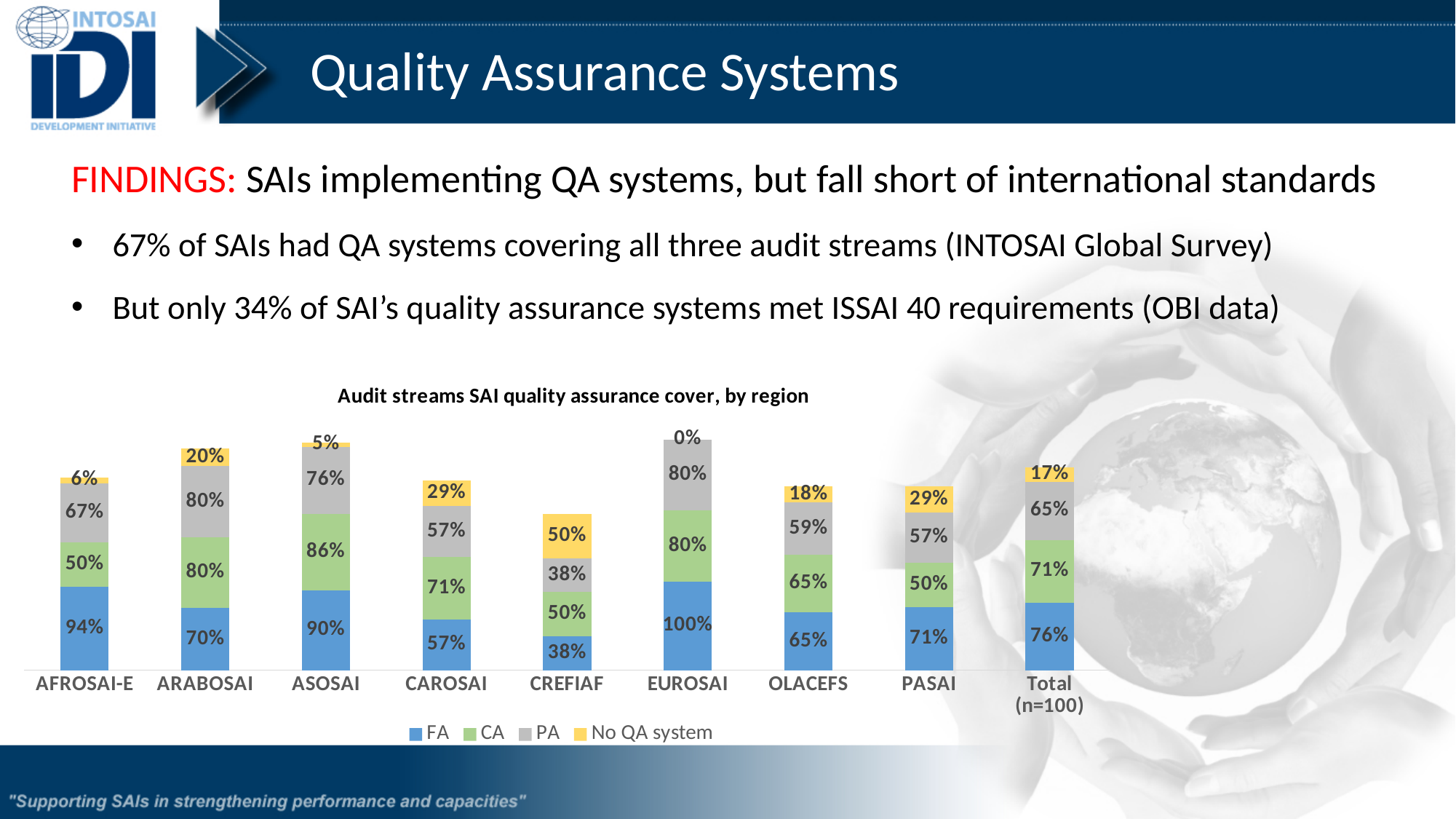

# Quality Assurance Systems
FINDINGS: SAIs implementing QA systems, but fall short of international standards
67% of SAIs had QA systems covering all three audit streams (INTOSAI Global Survey)
But only 34% of SAI’s quality assurance systems met ISSAI 40 requirements (OBI data)

### Chart: Audit streams SAI quality assurance cover, by region

| Category | FA | CA | PA | No QA system |
|---|---|---|---|---|
| AFROSAI-E | 0.94 | 0.5 | 0.67 | 0.06 |
| ARABOSAI | 0.7 | 0.8 | 0.8 | 0.2 |
| ASOSAI | 0.9 | 0.86 | 0.76 | 0.05 |
| CAROSAI | 0.57 | 0.71 | 0.57 | 0.29 |
| CREFIAF | 0.38 | 0.5 | 0.38 | 0.5 |
| EUROSAI | 1.0 | 0.8 | 0.8 | 0.0 |
| OLACEFS | 0.65 | 0.65 | 0.59 | 0.18 |
| PASAI | 0.71 | 0.5 | 0.57 | 0.29 |
| Total (n=100) | 0.76 | 0.71 | 0.65 | 0.17 |